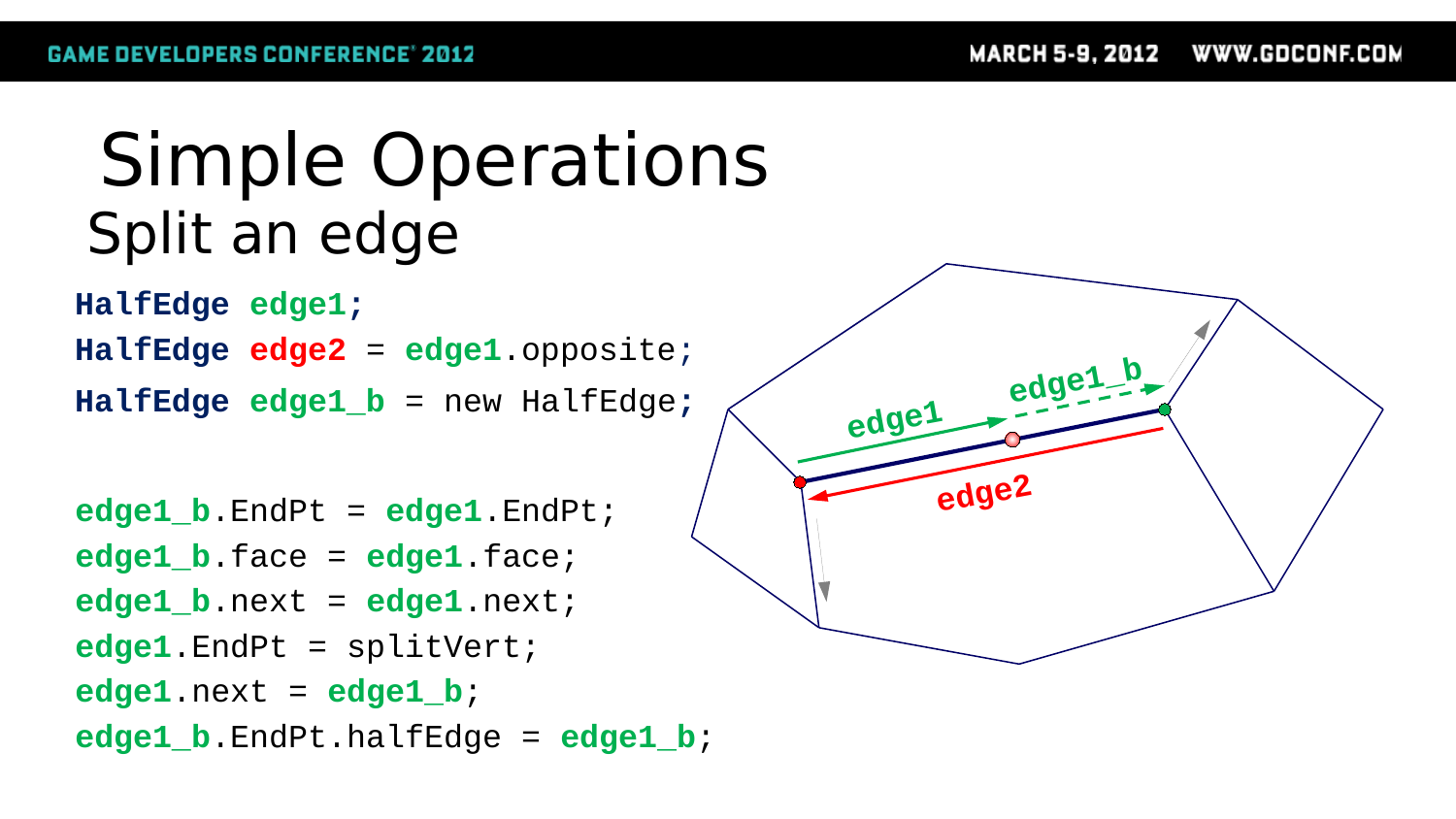

# Simple Operations
Split an edge
HalfEdge edge1;
HalfEdge edge2 = edge1.opposite;

edge1_b

HalfEdge edge1_b = new HalfEdge;

edge1

edge2

edge1_b.EndPt = edge1.EndPt;
edge1_b.face = edge1.face;
edge1_b.next = edge1.next;
edge1.EndPt = splitVert;
edge1.next = edge1_b;
edge1_b.EndPt.halfEdge = edge1_b;